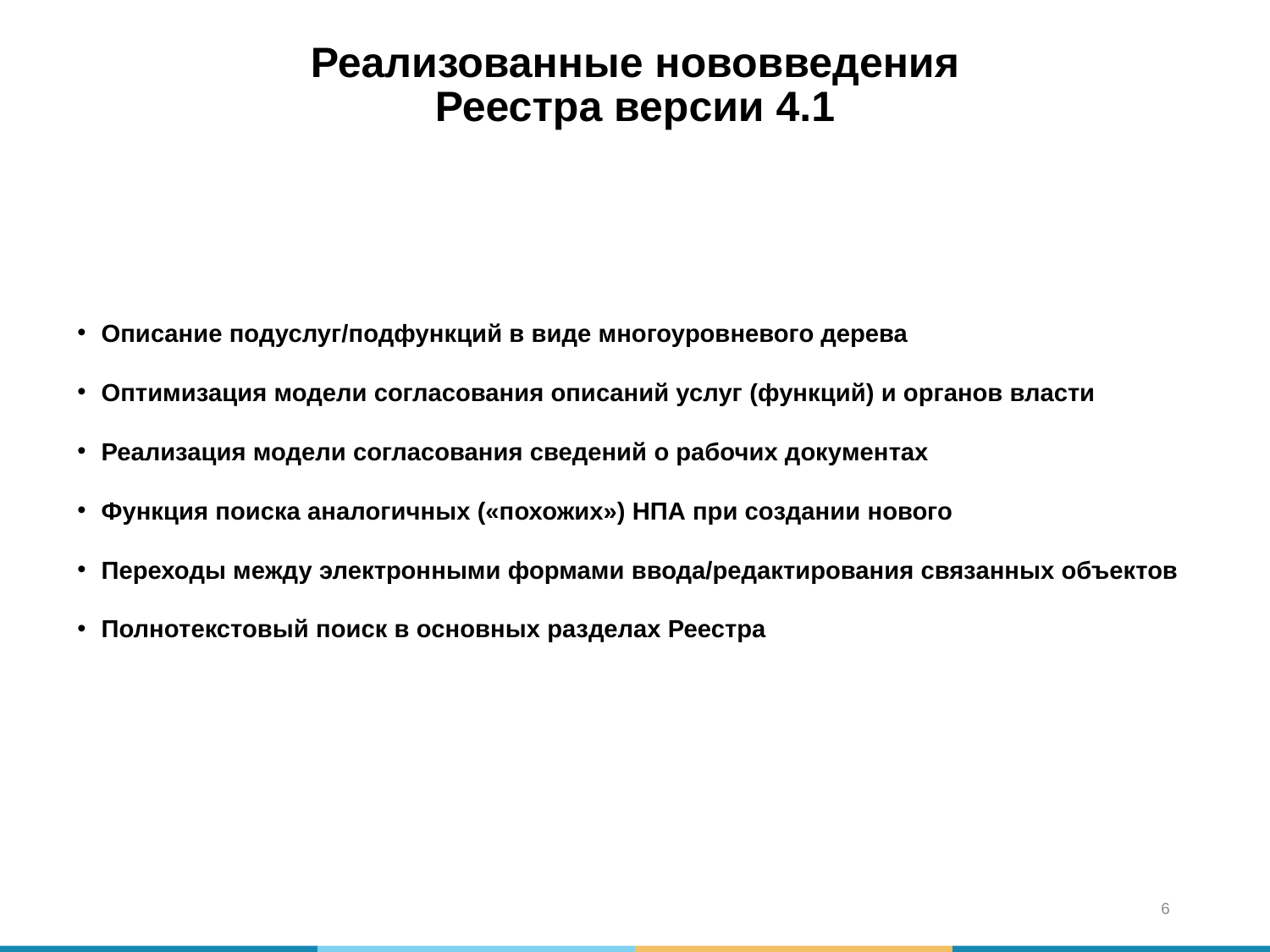

Реализованные нововведения
Реестра версии 4.1
Описание подуслуг/подфункций в виде многоуровневого дерева
Оптимизация модели согласования описаний услуг (функций) и органов власти
Реализация модели согласования сведений о рабочих документах
Функция поиска аналогичных («похожих») НПА при создании нового
Переходы между электронными формами ввода/редактирования связанных объектов
Полнотекстовый поиск в основных разделах Реестра
6